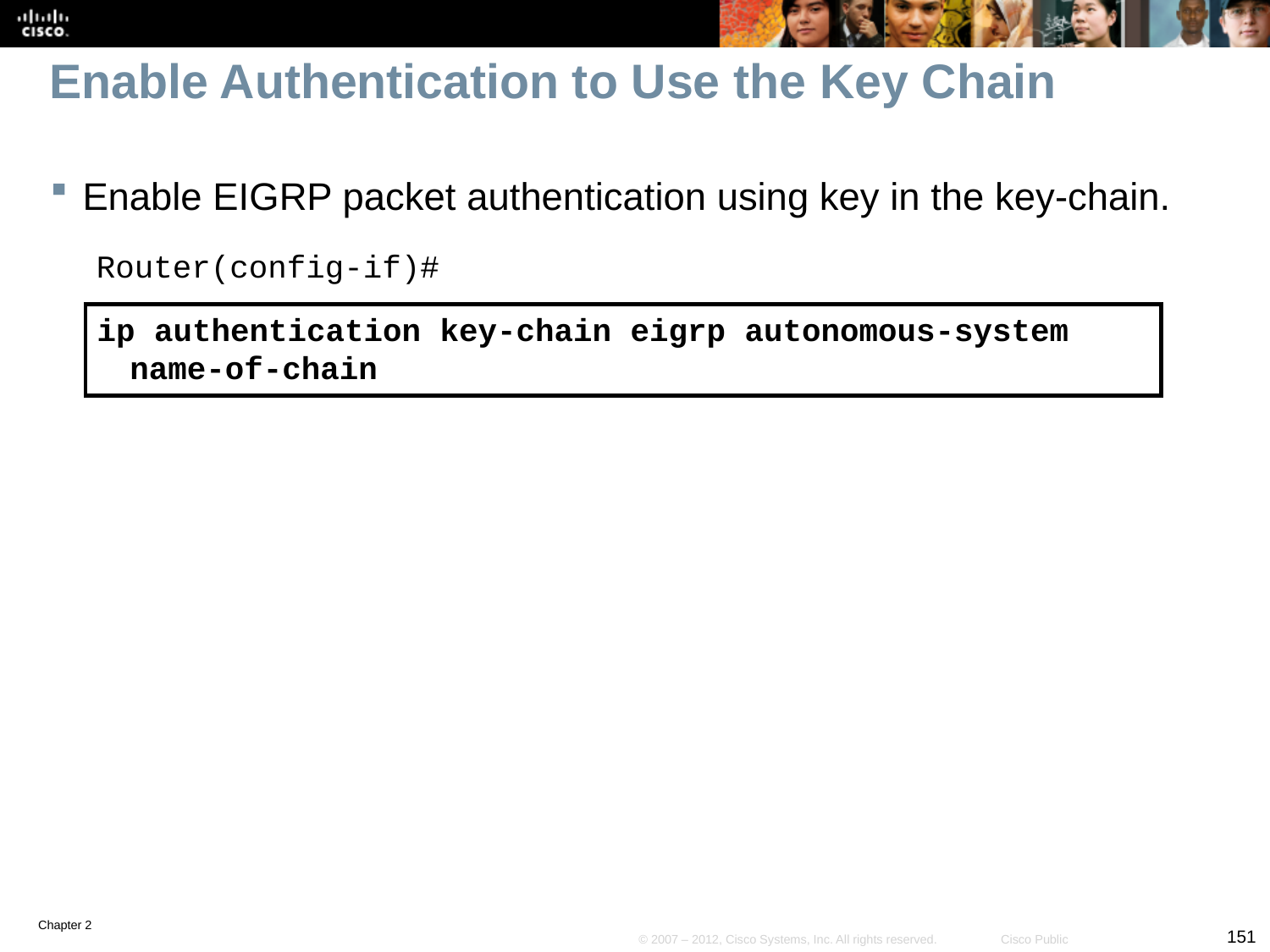

# Enable Authentication to Use the Key Chain
Enable EIGRP packet authentication using key in the key-chain.

Router(config-if)#
ip authentication key-chain eigrp autonomous-system name-of-chain